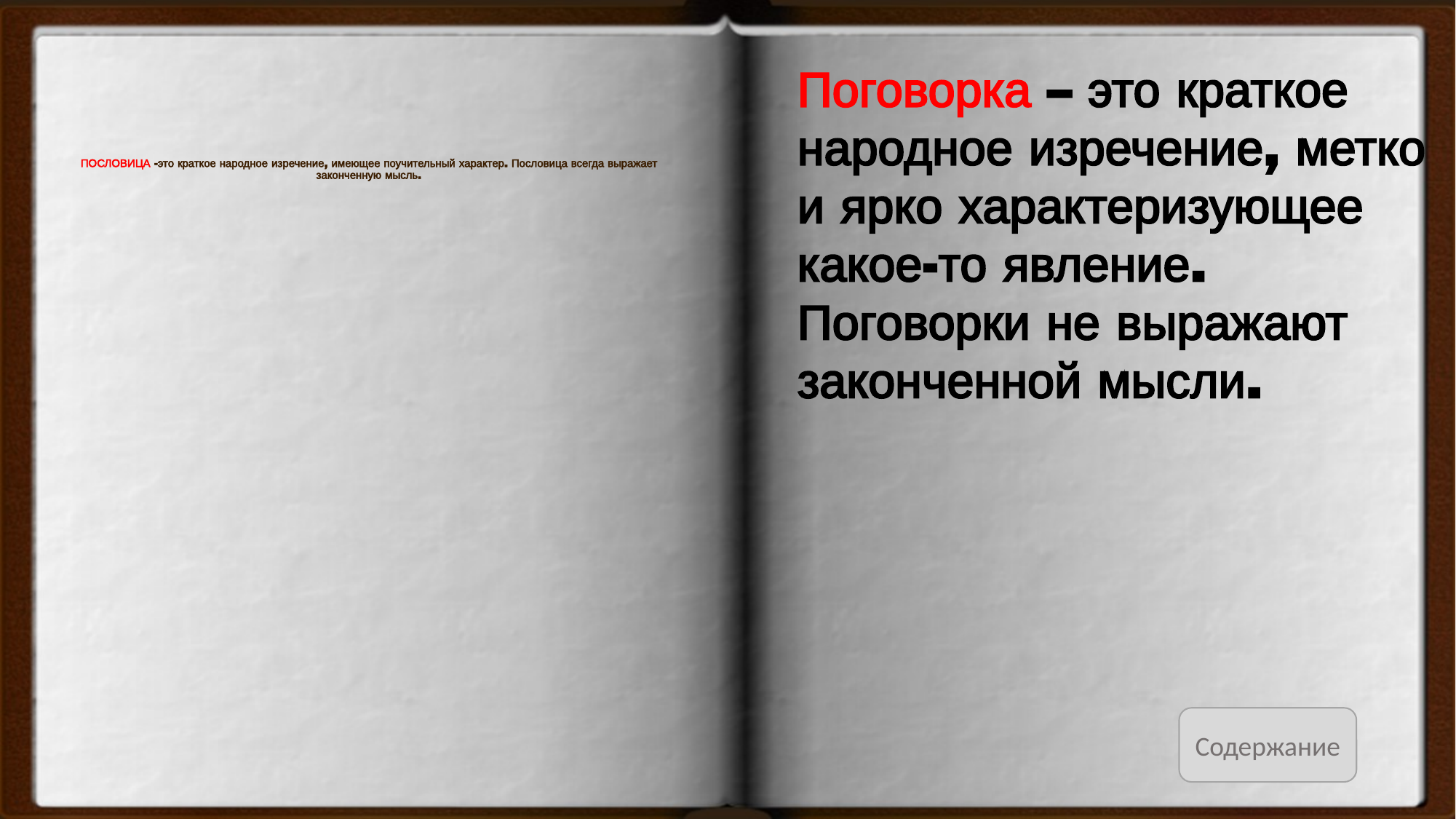

Поговорка – это краткое народное изречение, метко и ярко характеризующее какое-то явление. Поговорки не выражают законченной мысли.
# ПОСЛОВИЦА -это краткое народное изречение, имеющее поучительный характер. Пословица всегда выражает законченную мысль.
Содержание